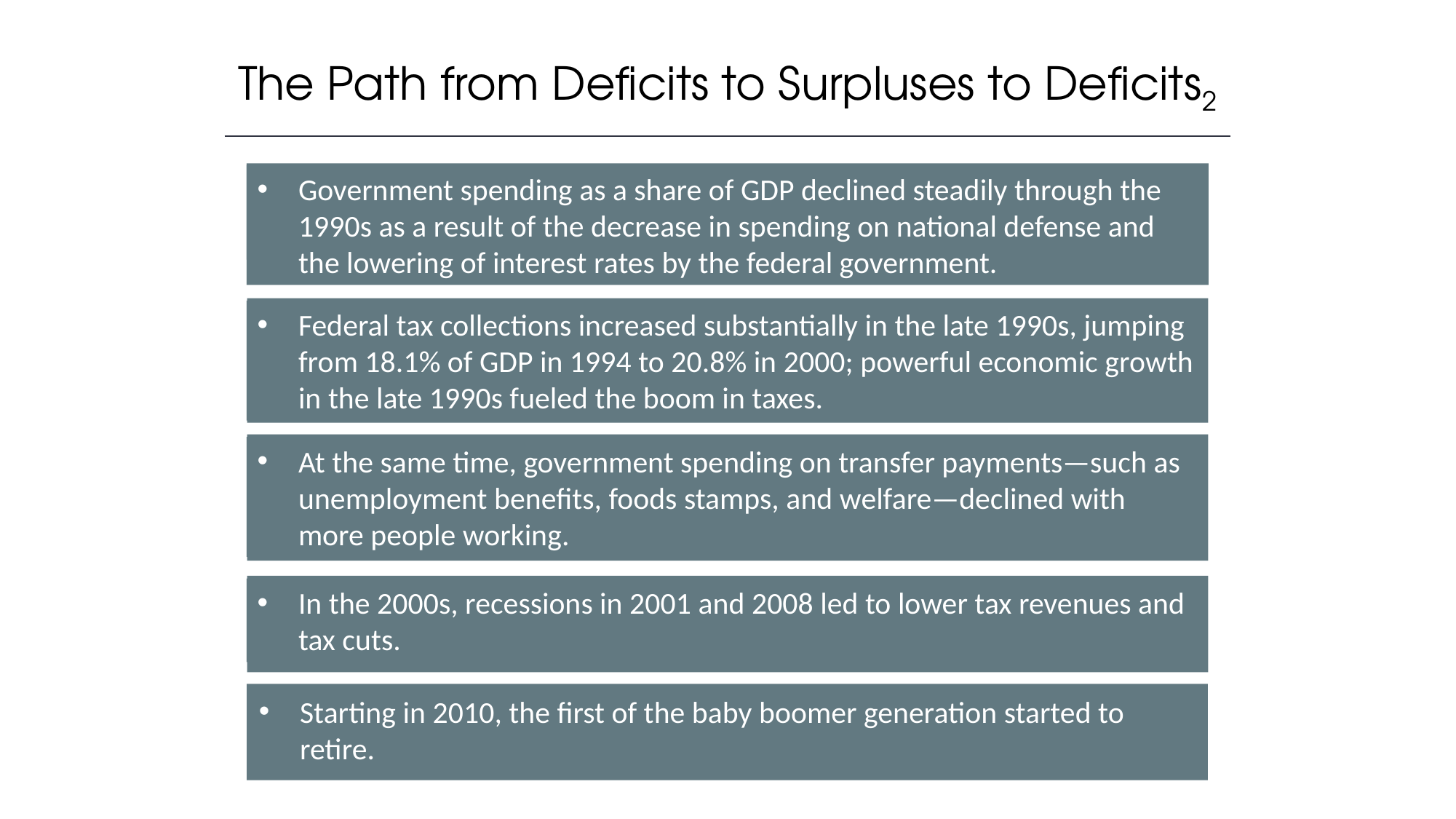

The Path from Deficits to Surpluses to Deficits2

Government spending as a share of GDP declined steadily through the 1990s as a result of the decrease in spending on national defense and the lowering of interest rates by the federal government.

Federal tax collections increased substantially in the late 1990s, jumping from 18.1% of GDP in 1994 to 20.8% in 2000; powerful economic growth in the late 1990s fueled the boom in taxes.

At the same time, government spending on transfer payments—such as unemployment benefits, foods stamps, and welfare—declined with more people working.

In the 2000s, recessions in 2001 and 2008 led to lower tax revenues and tax cuts.

Starting in 2010, the first of the baby boomer generation started to retire.